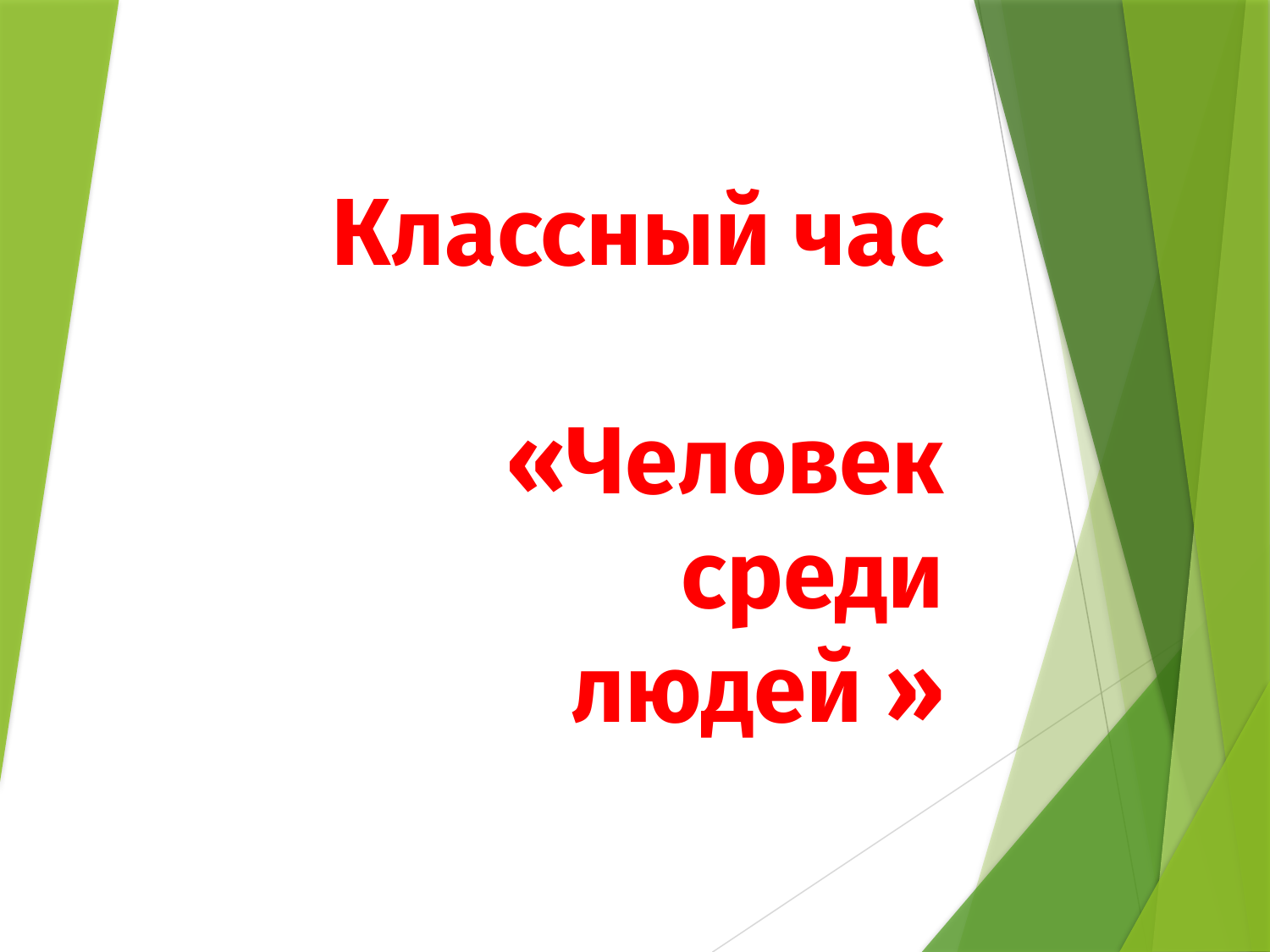

# Классный час «Человек среди людей »